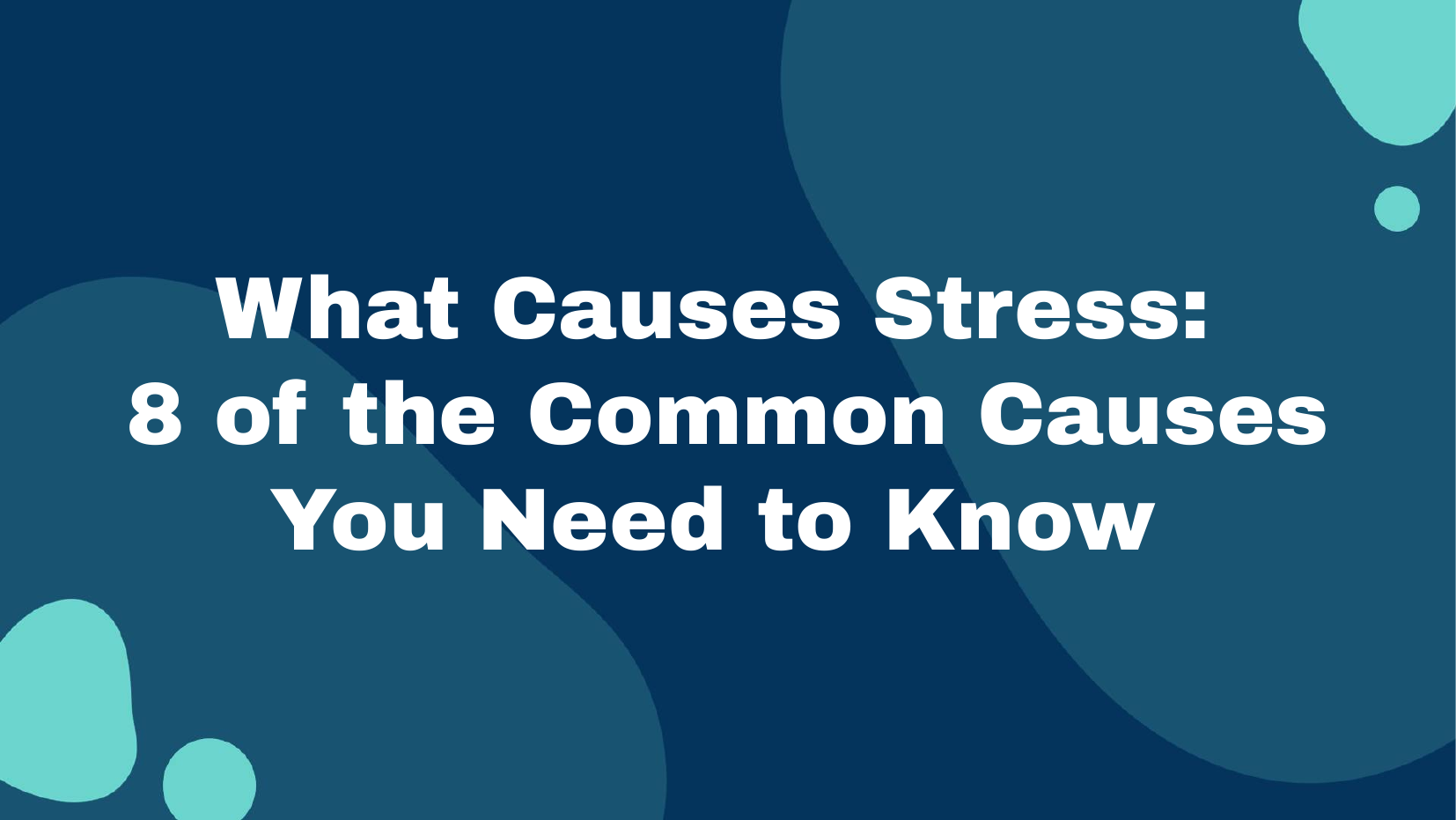

What Causes Stress:
8 of the Common Causes You Need to Know